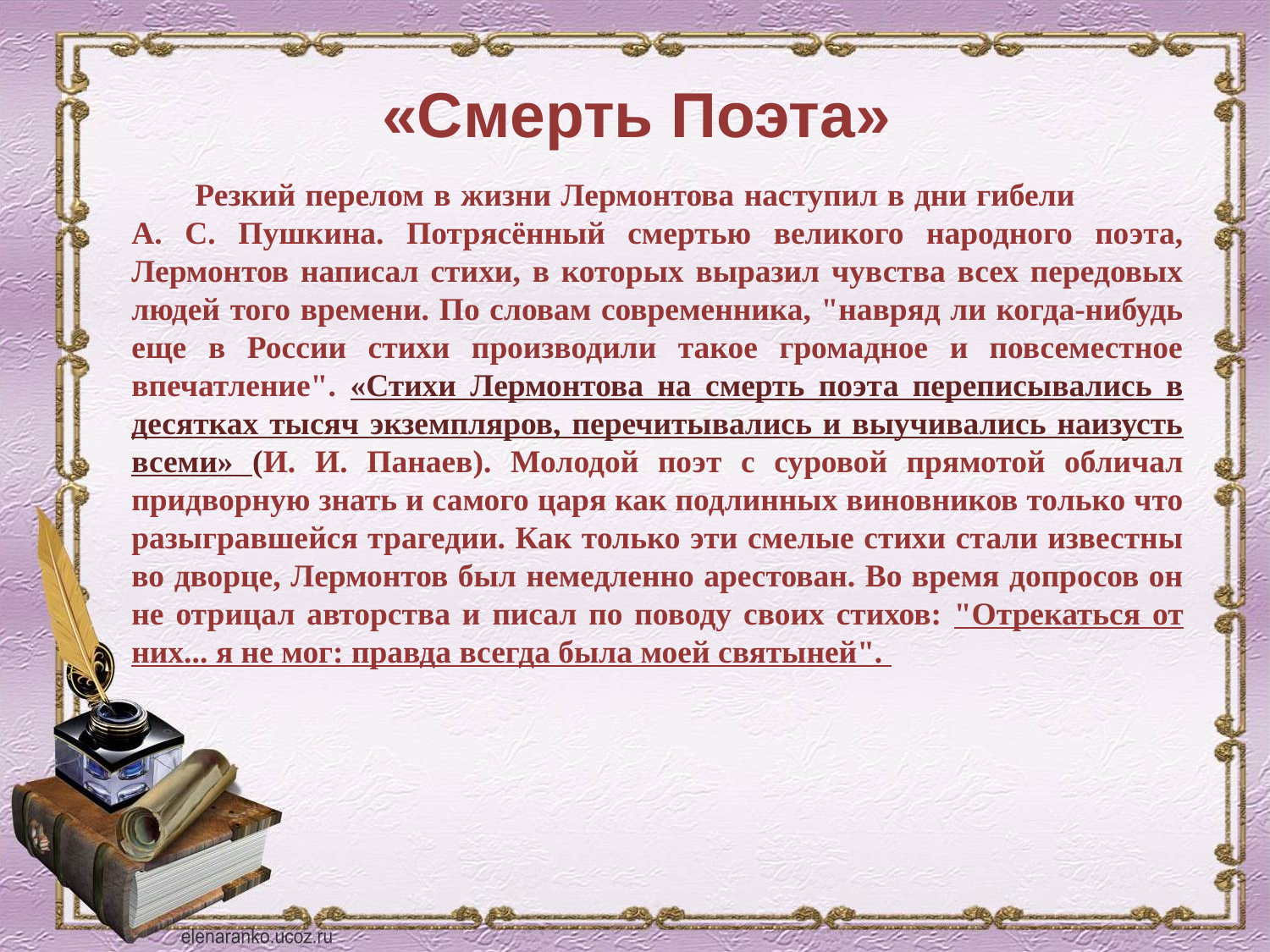

# «Смерть Поэта»
Резкий перелом в жизни Лермонтова наступил в дни гибели            А. С. Пушкина. Потрясённый смертью великого народного поэта, Лермонтов написал стихи, в которых выразил чувства всех передовых людей того времени. По словам современника, "навряд ли когда-нибудь еще в России стихи производили такое громадное и повсеместное впечатление". «Стихи Лермонтова на смерть поэта переписывались в десятках тысяч экземпляров, перечитывались и выучивались наизусть всеми» (И. И. Панаев). Молодой поэт с суровой прямотой обличал придворную знать и самого царя как подлинных виновников только что разыгравшейся трагедии. Как только эти смелые стихи стали известны во дворце, Лермонтов был немедленно арестован. Во время допросов он не отрицал авторства и писал по поводу своих стихов: "Отрекаться от них... я не мог: правда всегда была моей святыней".